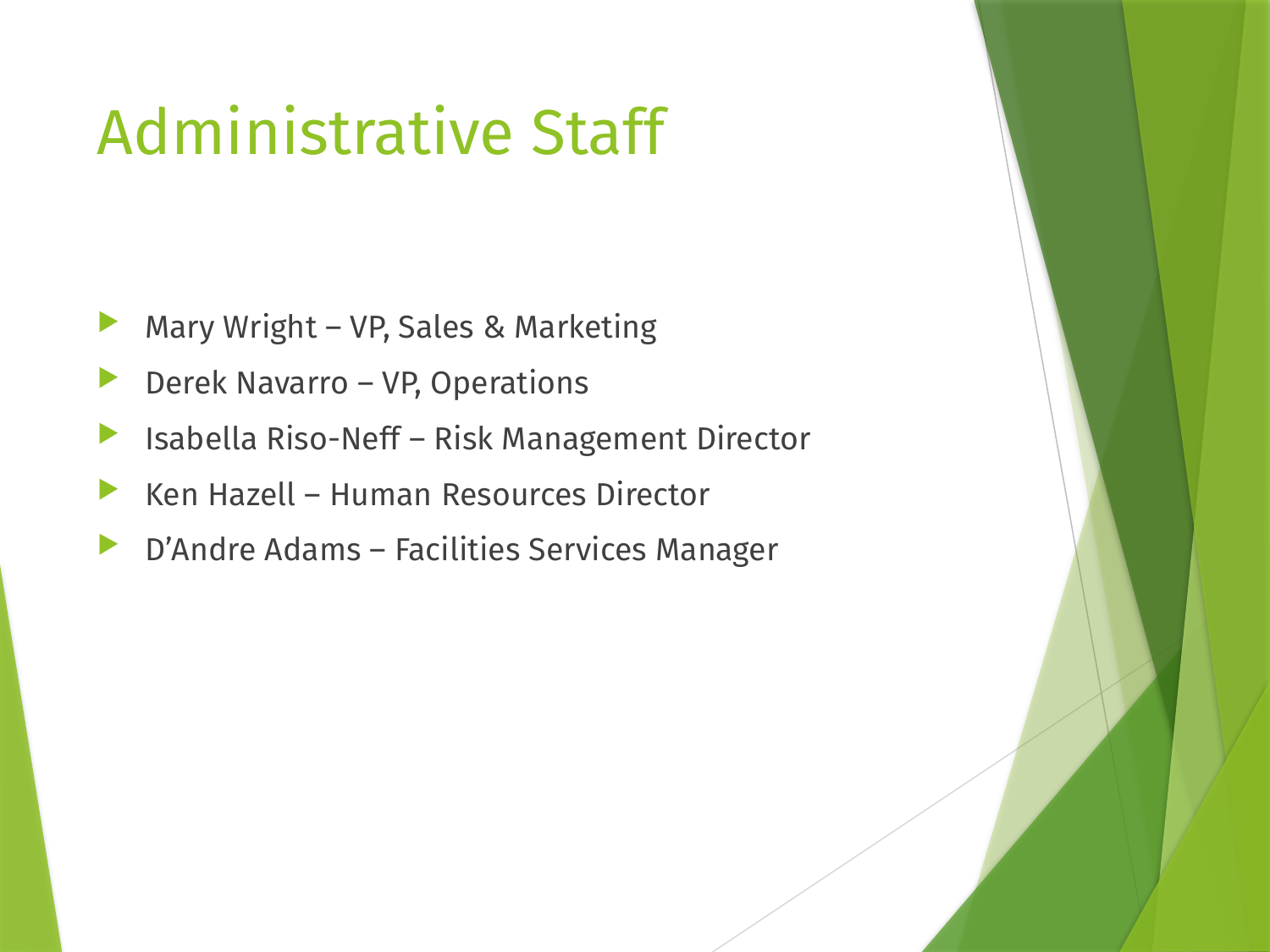

# Administrative Staff
Mary Wright – VP, Sales & Marketing
Derek Navarro – VP, Operations
Isabella Riso-Neff – Risk Management Director
Ken Hazell – Human Resources Director
D’Andre Adams – Facilities Services Manager